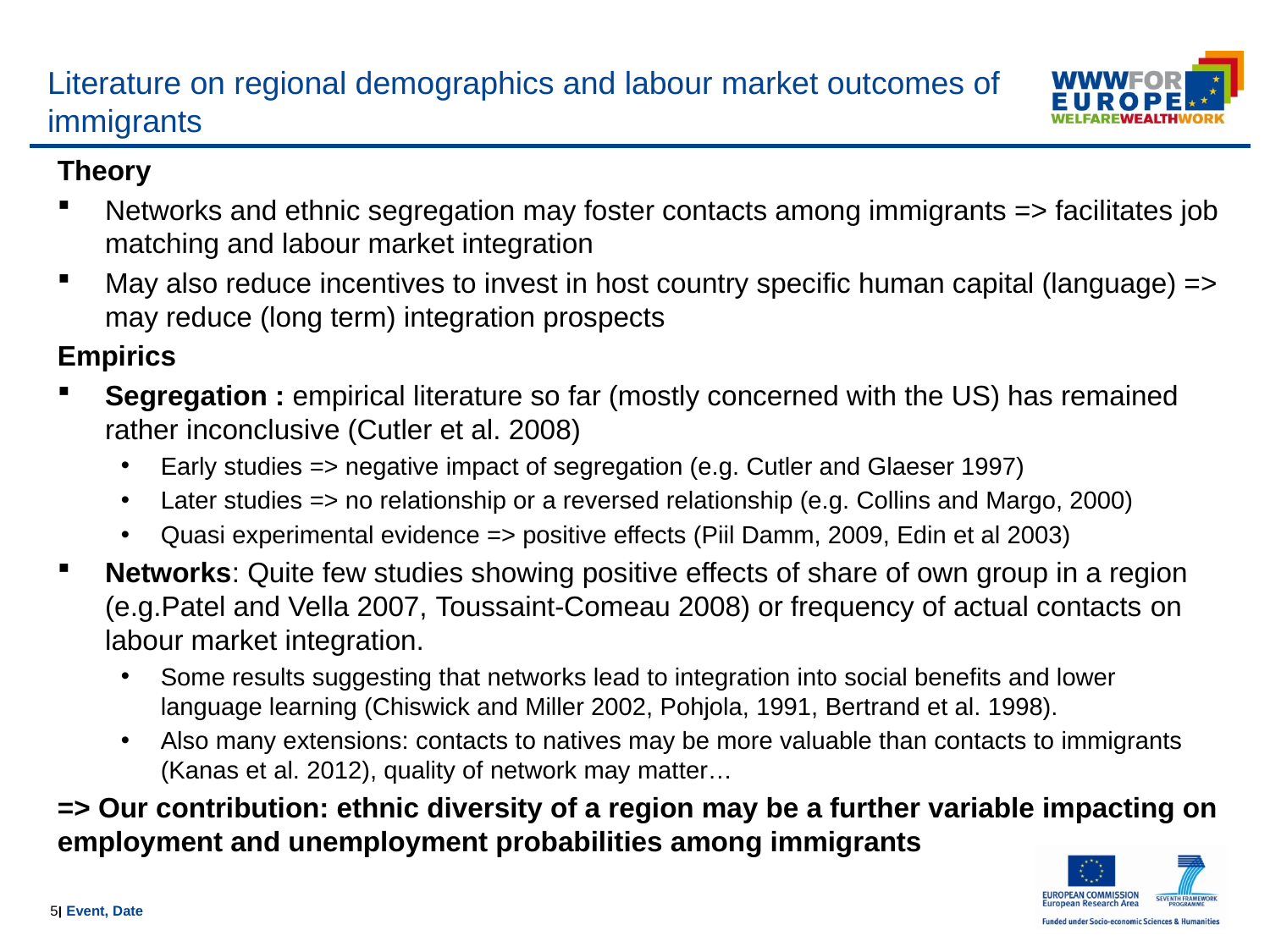

# Literature on regional demographics and labour market outcomes of immigrants
Theory
Networks and ethnic segregation may foster contacts among immigrants => facilitates job matching and labour market integration
May also reduce incentives to invest in host country specific human capital (language) => may reduce (long term) integration prospects
Empirics
Segregation : empirical literature so far (mostly concerned with the US) has remained rather inconclusive (Cutler et al. 2008)
Early studies => negative impact of segregation (e.g. Cutler and Glaeser 1997)
Later studies => no relationship or a reversed relationship (e.g. Collins and Margo, 2000)
Quasi experimental evidence => positive effects (Piil Damm, 2009, Edin et al 2003)
Networks: Quite few studies showing positive effects of share of own group in a region (e.g.Patel and Vella 2007, Toussaint-Comeau 2008) or frequency of actual contacts on labour market integration.
Some results suggesting that networks lead to integration into social benefits and lower language learning (Chiswick and Miller 2002, Pohjola, 1991, Bertrand et al. 1998).
Also many extensions: contacts to natives may be more valuable than contacts to immigrants (Kanas et al. 2012), quality of network may matter…
=> Our contribution: ethnic diversity of a region may be a further variable impacting on employment and unemployment probabilities among immigrants